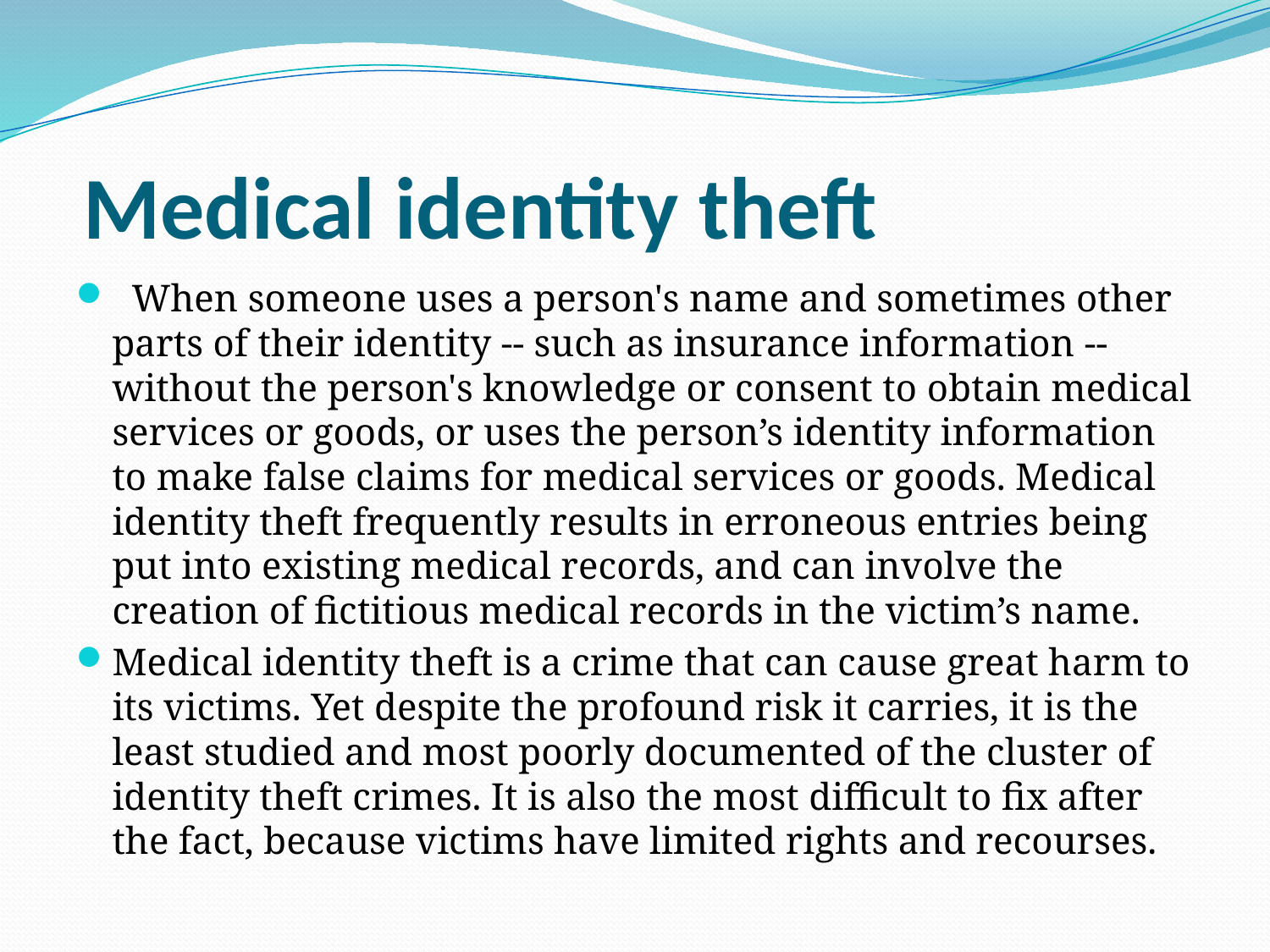

# Medical identity theft
  When someone uses a person's name and sometimes other parts of their identity -- such as insurance information -- without the person's knowledge or consent to obtain medical services or goods, or uses the person’s identity information to make false claims for medical services or goods. Medical identity theft frequently results in erroneous entries being put into existing medical records, and can involve the creation of fictitious medical records in the victim’s name.
Medical identity theft is a crime that can cause great harm to its victims. Yet despite the profound risk it carries, it is the least studied and most poorly documented of the cluster of identity theft crimes. It is also the most difficult to fix after the fact, because victims have limited rights and recourses.